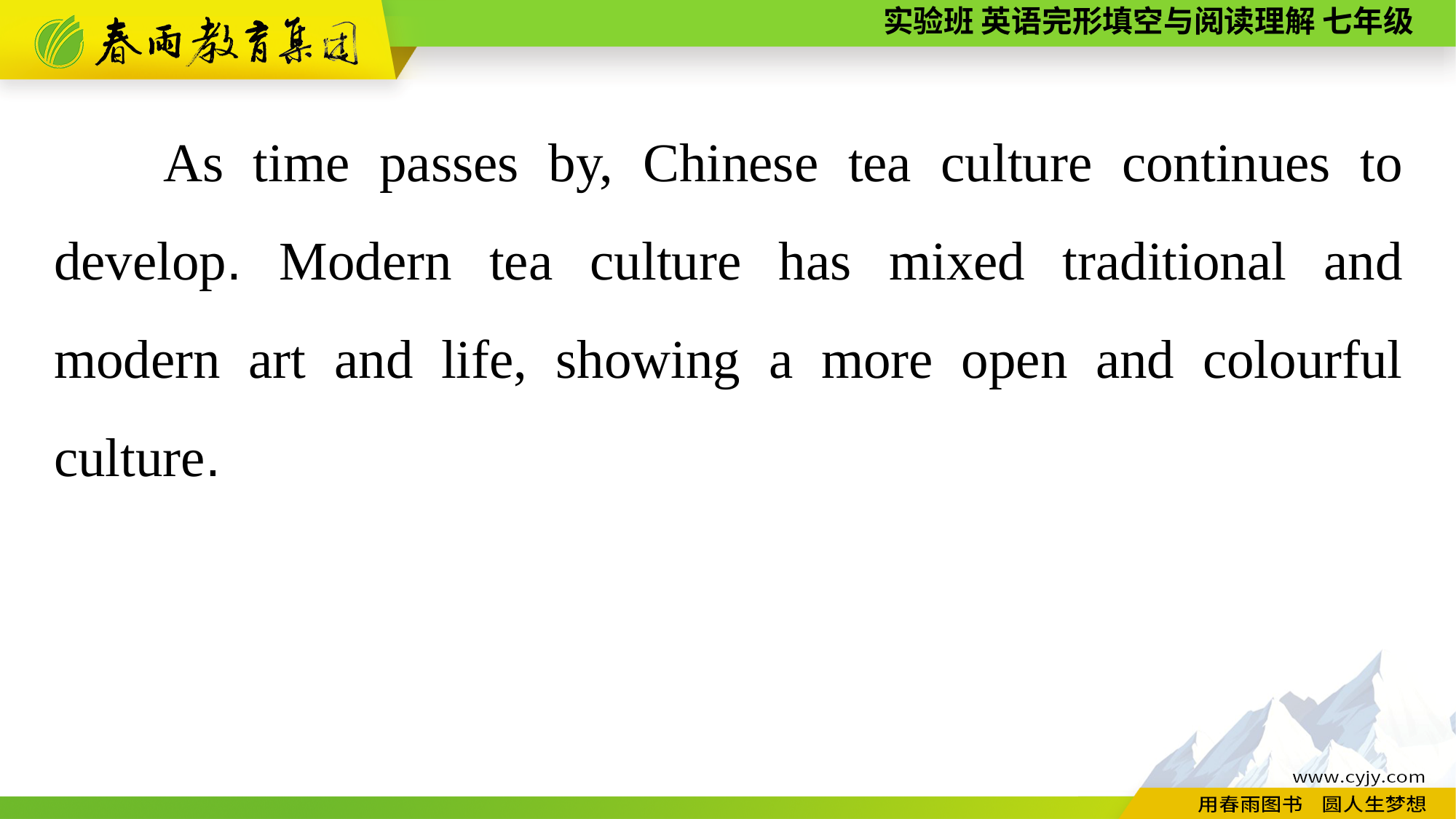

As time passes by, Chinese tea culture continues to develop. Modern tea culture has mixed traditional and modern art and life, showing a more open and colourful culture.